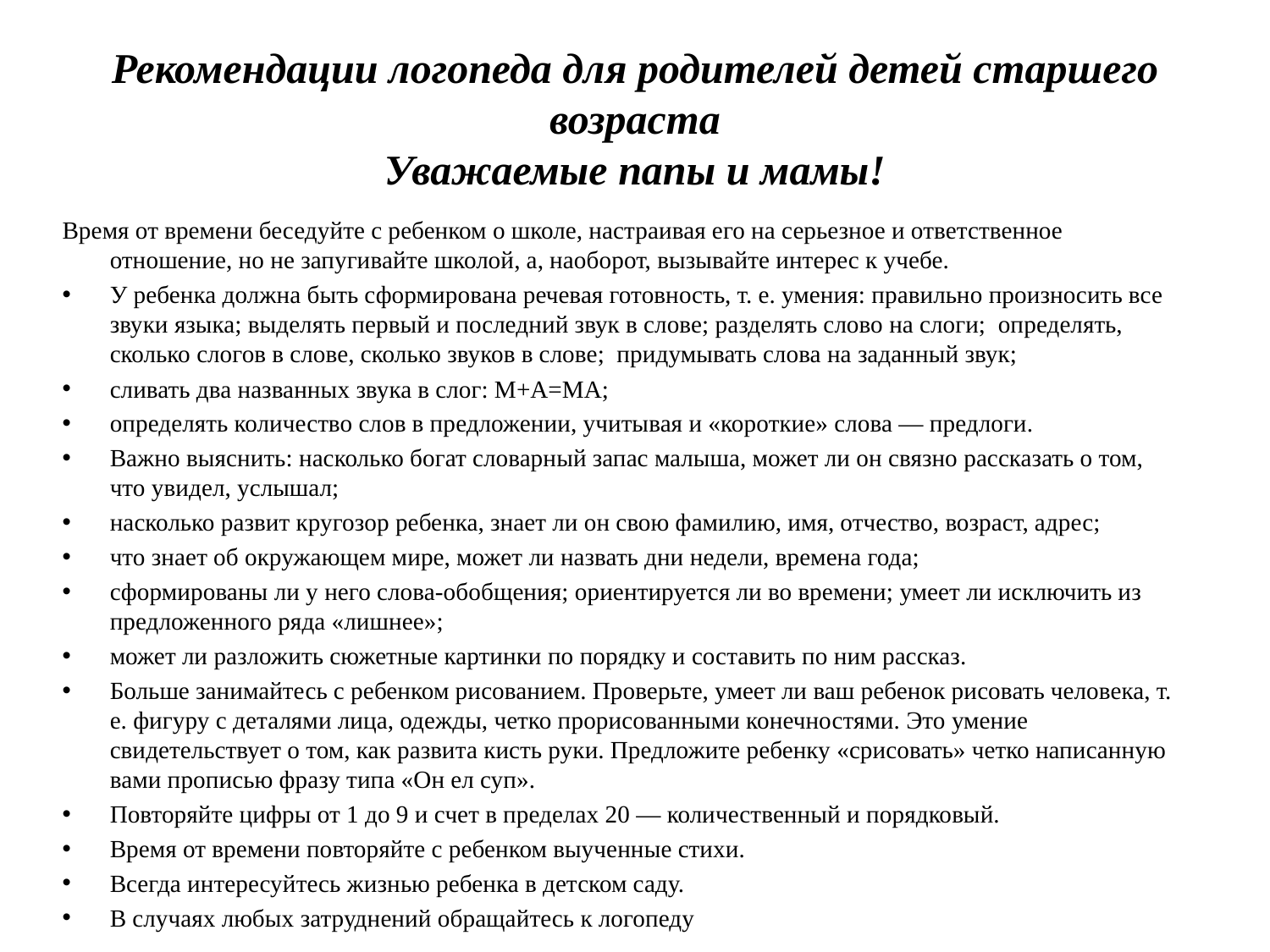

# Рекомендации логопеда для родителей детей старшего возраста Уважаемые папы и мамы!
Время от времени беседуйте с ребенком о школе, настраивая его на серьезное и ответственное отношение, но не запугивайте школой, а, наоборот, вызывайте интерес к учебе.
У ребенка должна быть сформирована речевая готовность, т. е. умения: правильно произносить все звуки языка; выделять первый и последний звук в слове; разделять слово на слоги;  определять, сколько слогов в слове, сколько звуков в слове;  придумывать слова на заданный звук;
сливать два названных звука в слог: М+А=МА;
определять количество слов в предложении, учитывая и «короткие» слова — предлоги.
Важно выяснить: насколько богат словарный запас малыша, может ли он связно рассказать о том, что увидел, услышал;
насколько развит кругозор ребенка, знает ли он свою фамилию, имя, отчество, возраст, адрес;
что знает об окружающем мире, может ли назвать дни недели, времена года;
сформированы ли у него слова-обобщения; ориентируется ли во времени; умеет ли исключить из предложенного ряда «лишнее»;
может ли разложить сюжетные картинки по порядку и составить по ним рассказ.
Больше занимайтесь с ребенком рисованием. Проверьте, умеет ли ваш ребенок рисовать человека, т. е. фигуру с деталями лица, одежды, четко прорисованными конечностями. Это умение свидетельствует о том, как развита кисть руки. Предложите ребенку «срисовать» четко написанную вами прописью фразу типа «Он ел суп».
Повторяйте цифры от 1 до 9 и счет в пределах 20 — количественный и порядковый.
Время от времени повторяйте с ребенком выученные стихи.
Всегда интересуйтесь жизнью ребенка в детском саду.
В случаях любых затруднений обращайтесь к логопеду